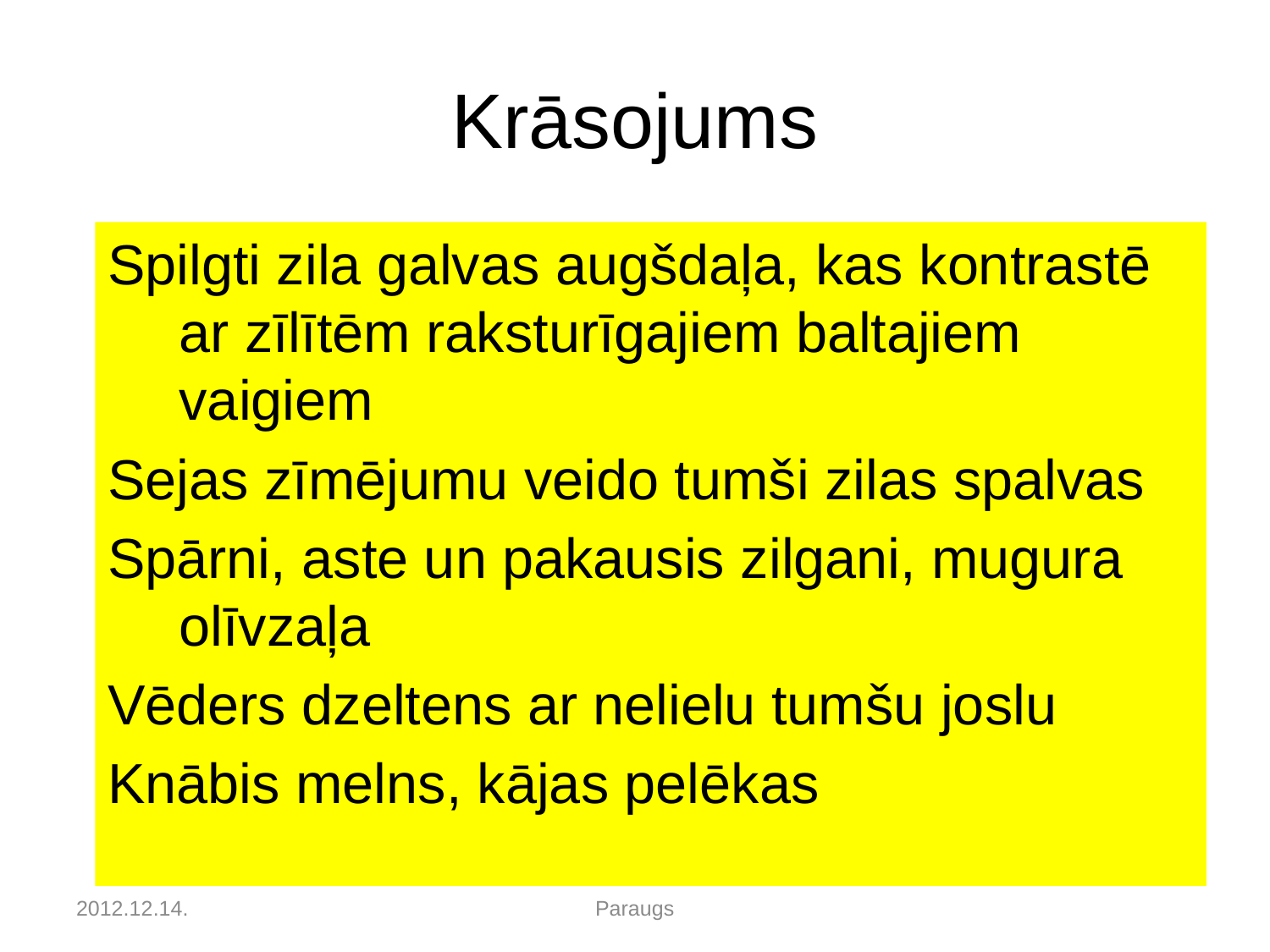

# Krāsojums
Spilgti zila galvas augšdaļa, kas kontrastē ar zīlītēm raksturīgajiem baltajiem vaigiem
Sejas zīmējumu veido tumši zilas spalvas
Spārni, aste un pakausis zilgani, mugura olīvzaļa
Vēders dzeltens ar nelielu tumšu joslu
Knābis melns, kājas pelēkas
2012.12.14.
Paraugs